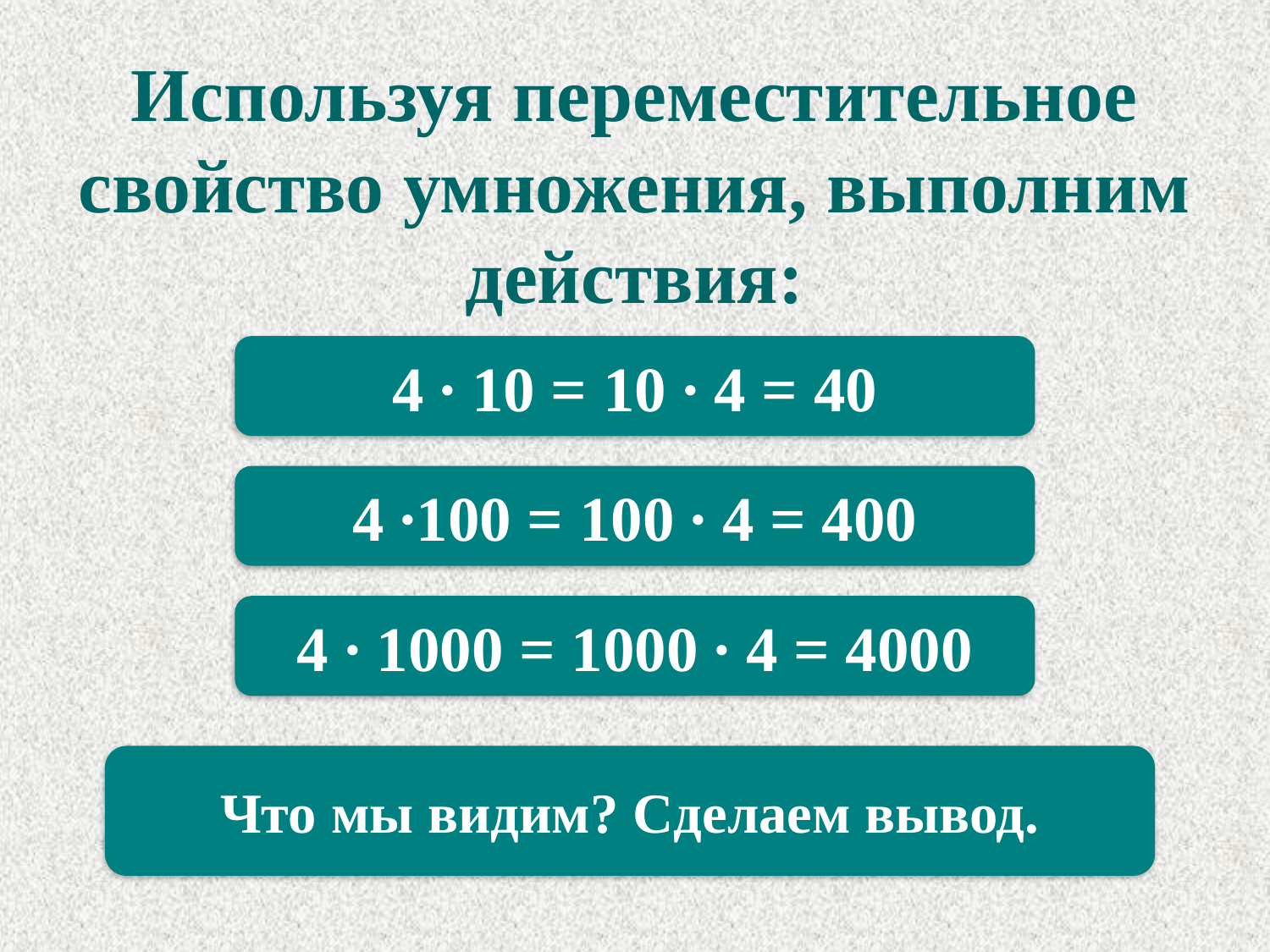

# Используя переместительное свойство умножения, выполним действия:
4 ∙ 10 = 10 ∙ 4 = 40
4 ∙100 = 100 ∙ 4 = 400
4 ∙ 1000 = 1000 ∙ 4 = 4000
Что мы видим? Сделаем вывод.